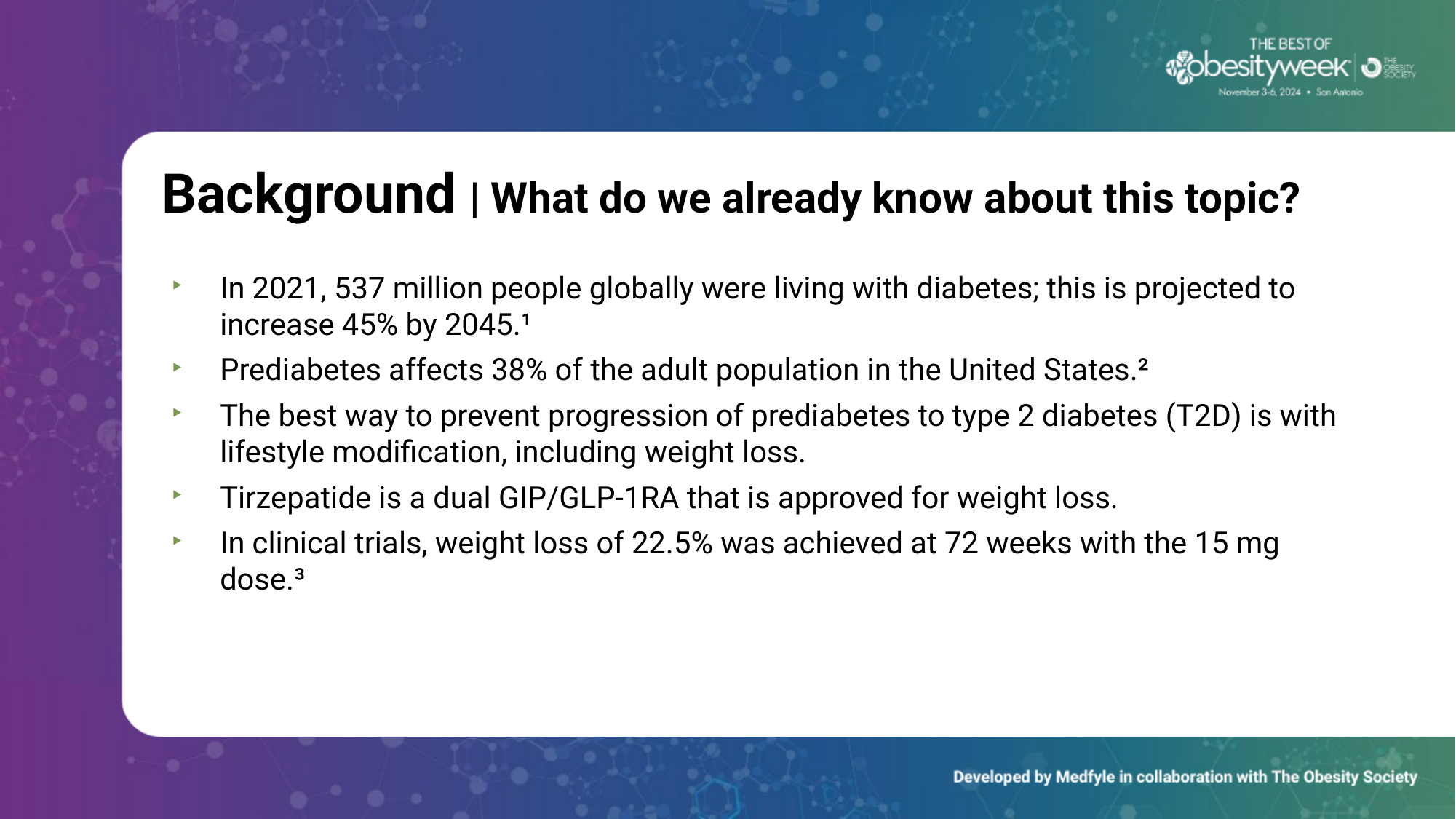

# Background | What do we already know about this topic?
In 2021, 537 million people globally were living with diabetes; this is projected to increase 45% by 2045.¹
Prediabetes affects 38% of the adult population in the United States.²
The best way to prevent progression of prediabetes to type 2 diabetes (T2D) is with lifestyle modification, including weight loss.
Tirzepatide is a dual GIP/GLP-1RA that is approved for weight loss.
In clinical trials, weight loss of 22.5% was achieved at 72 weeks with the 15 mg dose.³